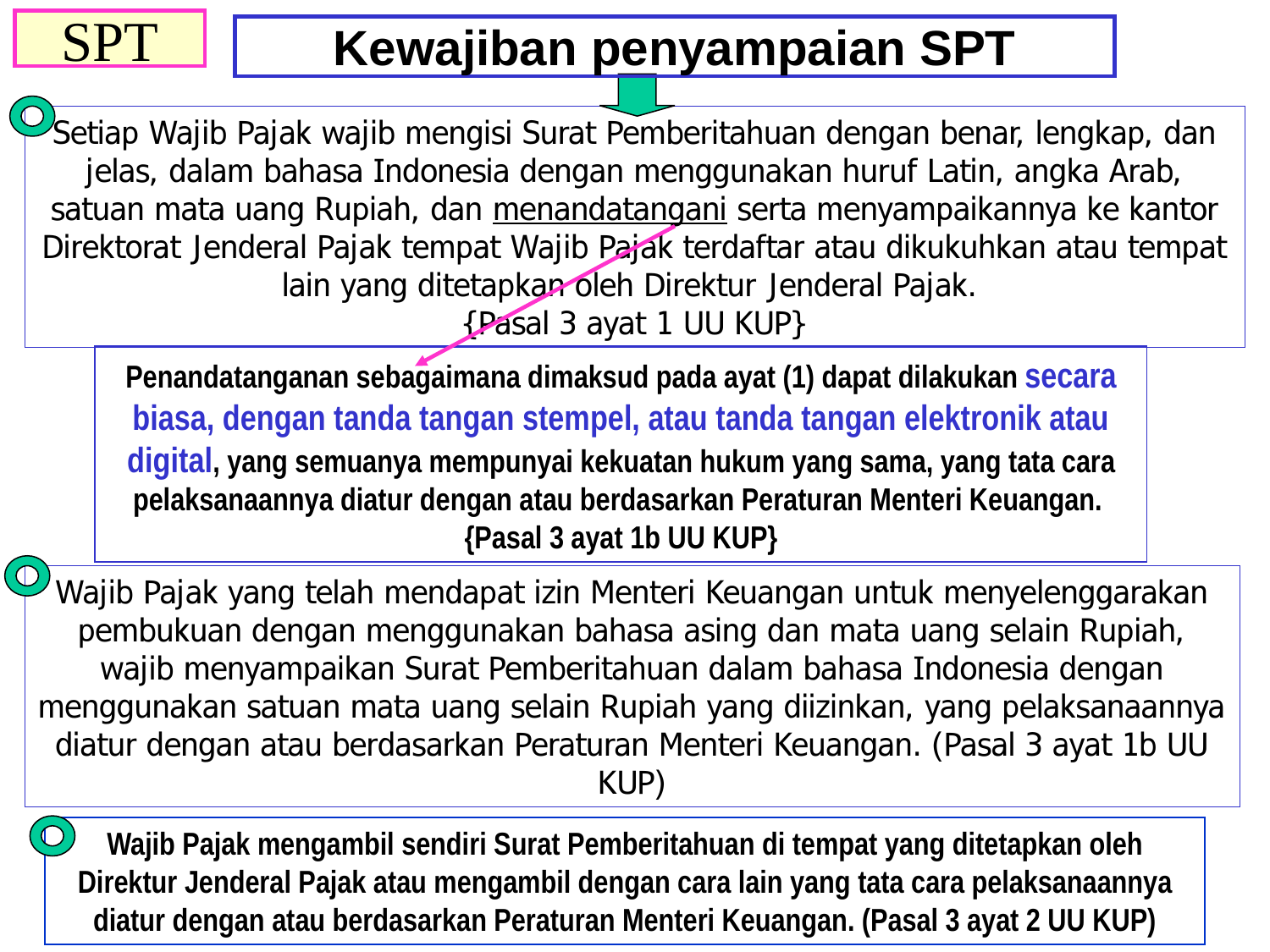

# SPT
Kewajiban penyampaian SPT

Setiap Wajib Pajak wajib mengisi Surat Pemberitahuan dengan benar, lengkap, dan jelas, dalam bahasa Indonesia dengan menggunakan huruf Latin, angka Arab, satuan mata uang Rupiah, dan menandatangani serta menyampaikannya ke kantor Direktorat Jenderal Pajak tempat Wajib Pajak terdaftar atau dikukuhkan atau tempat lain yang ditetapkan oleh Direktur Jenderal Pajak.
{Pasal 3 ayat 1 UU KUP}

Penandatanganan sebagaimana dimaksud pada ayat (1) dapat dilakukan secara biasa, dengan tanda tangan stempel, atau tanda tangan elektronik atau digital, yang semuanya mempunyai kekuatan hukum yang sama, yang tata cara pelaksanaannya diatur dengan atau berdasarkan Peraturan Menteri Keuangan.
{Pasal 3 ayat 1b UU KUP}

Wajib Pajak yang telah mendapat izin Menteri Keuangan untuk menyelenggarakan pembukuan dengan menggunakan bahasa asing dan mata uang selain Rupiah, wajib menyampaikan Surat Pemberitahuan dalam bahasa Indonesia dengan menggunakan satuan mata uang selain Rupiah yang diizinkan, yang pelaksanaannya diatur dengan atau berdasarkan Peraturan Menteri Keuangan. (Pasal 3 ayat 1b UU KUP)

Wajib Pajak mengambil sendiri Surat Pemberitahuan di tempat yang ditetapkan oleh Direktur Jenderal Pajak atau mengambil dengan cara lain yang tata cara pelaksanaannya diatur dengan atau berdasarkan Peraturan Menteri Keuangan. (Pasal 3 ayat 2 UU KUP)